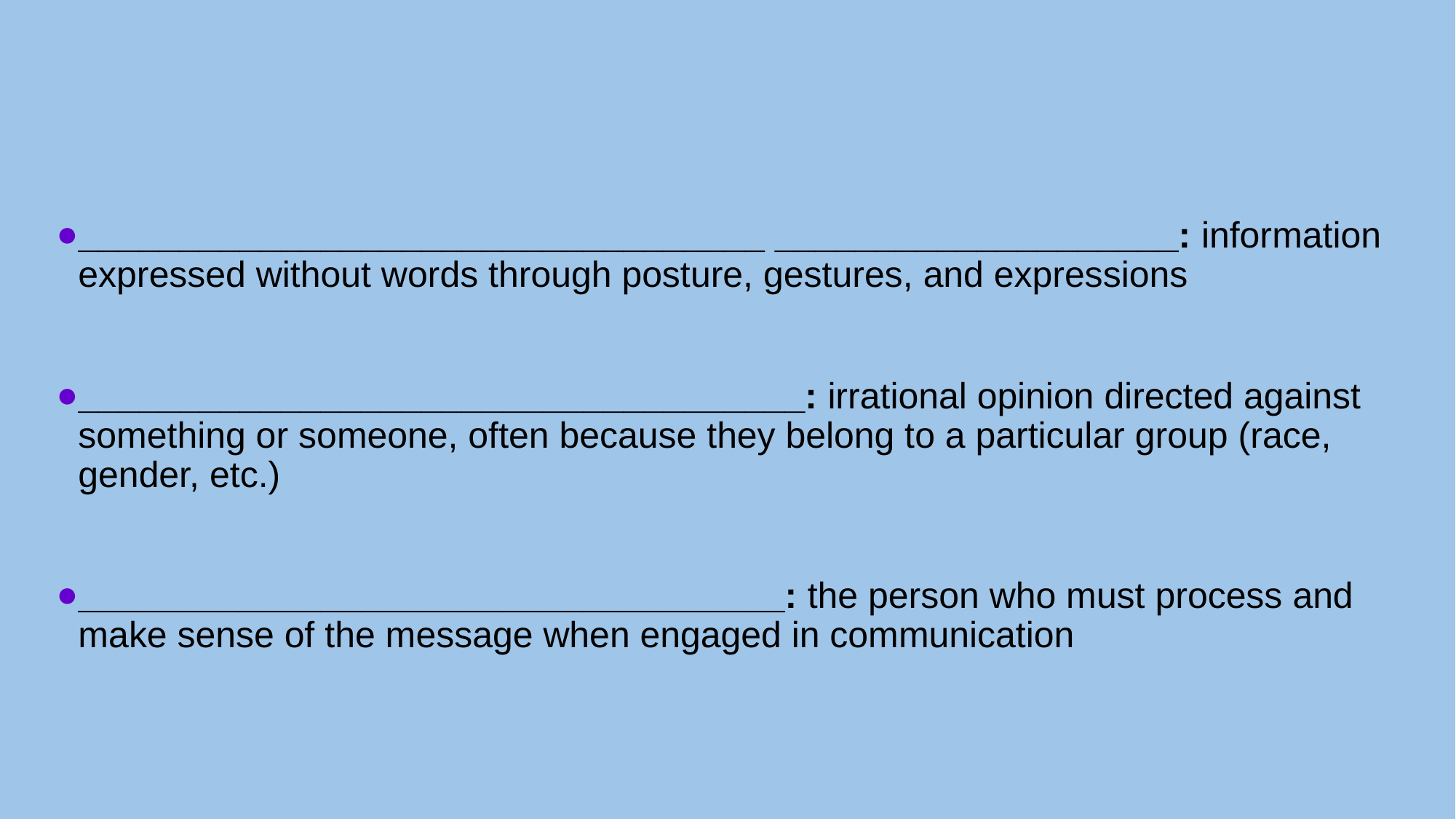

__________________________________ ____________________: information expressed without words through posture, gestures, and expressions

____________________________________: irrational opinion directed against something or someone, often because they belong to a particular group (race, gender, etc.)

___________________________________: the person who must process and make sense of the message when engaged in communication